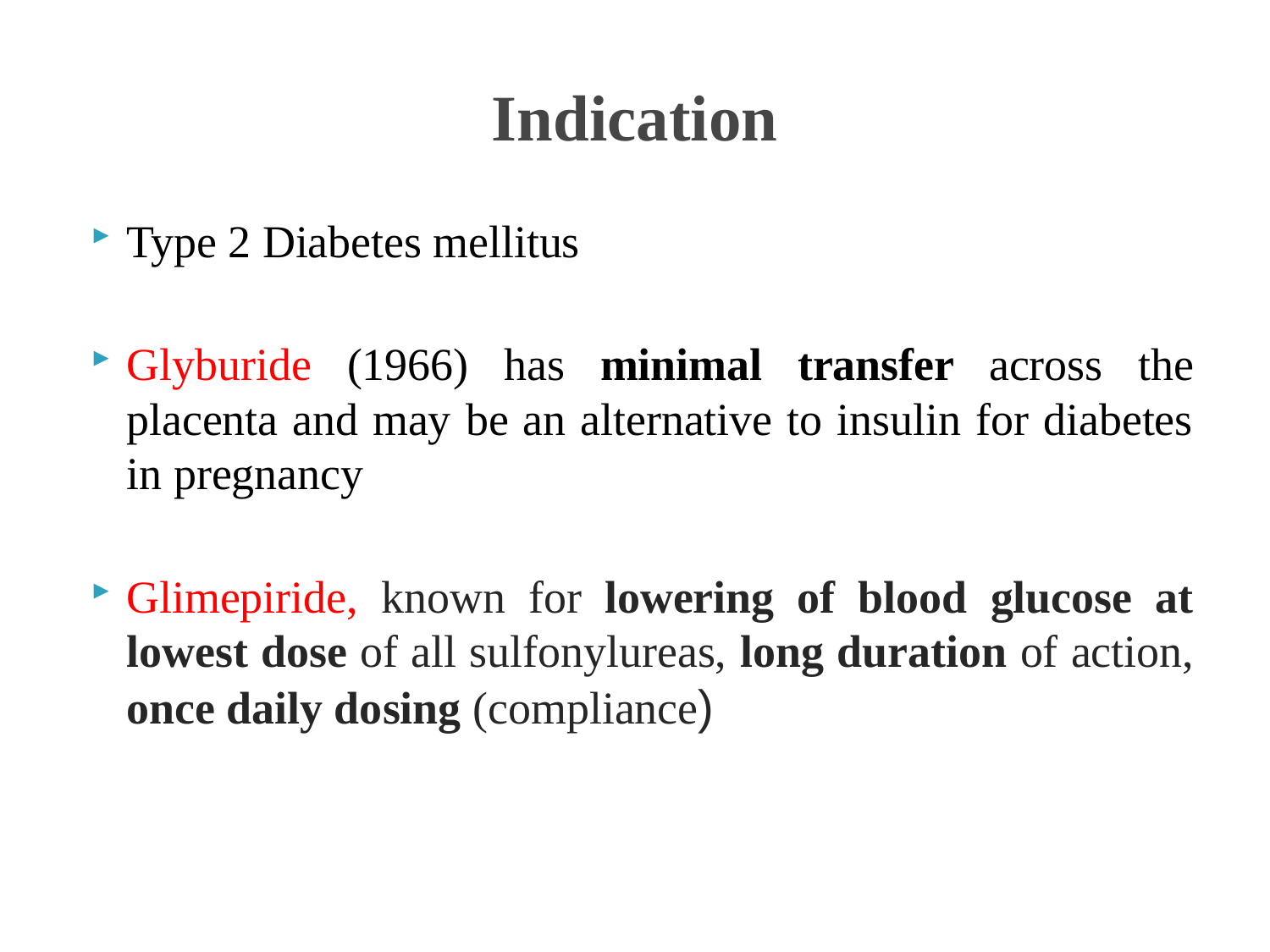

# Indication
Type 2 Diabetes mellitus

Glyburide (1966) has minimal transfer across the placenta and may be an alternative to insulin for diabetes in pregnancy

Glimepiride, known for lowering of blood glucose at lowest dose of all sulfonylureas, long duration of action, once daily dosing (compliance)